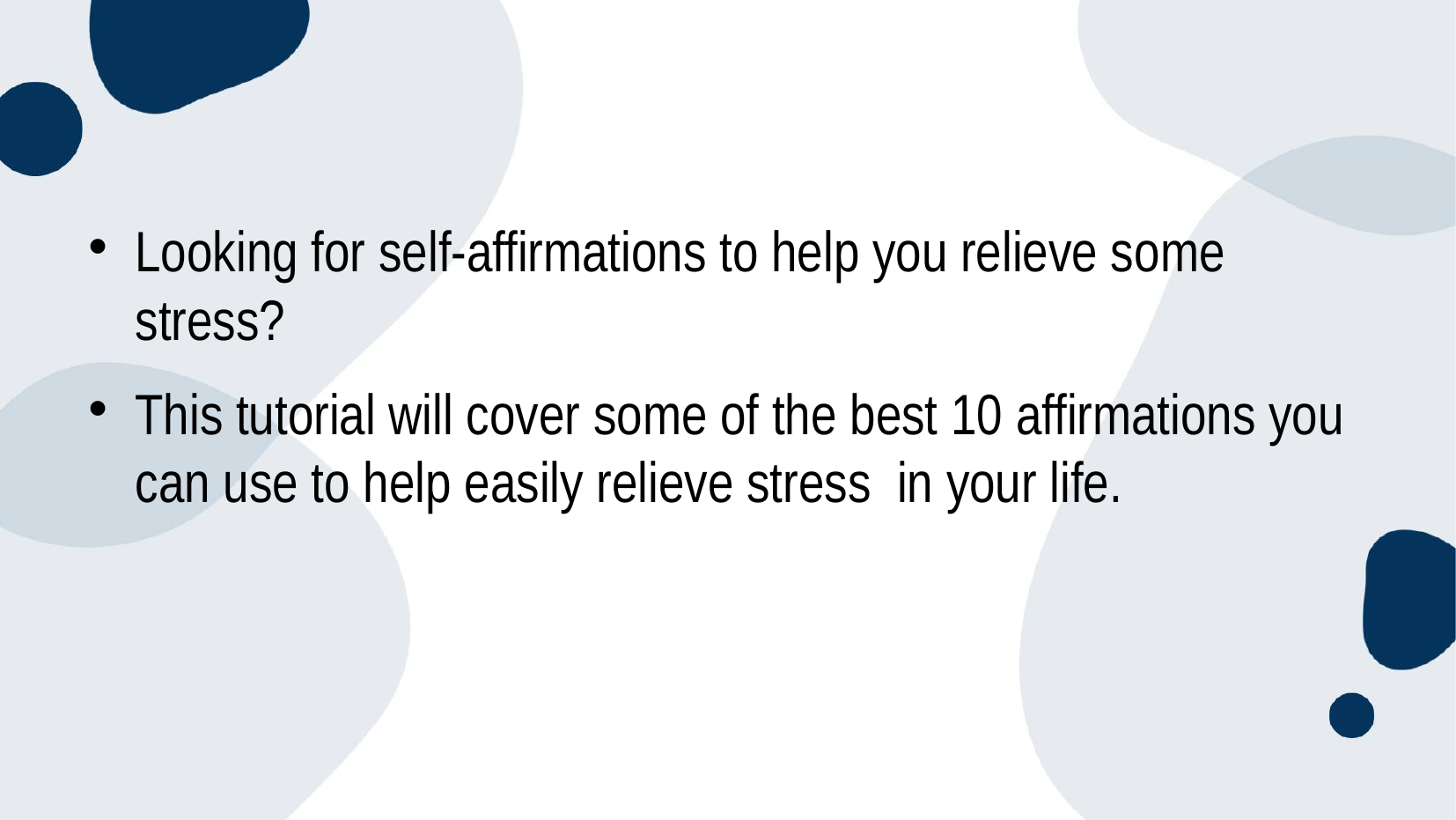

Looking for self-affirmations to help you relieve some stress?
This tutorial will cover some of the best 10 affirmations you can use to help easily relieve stress  in your life.